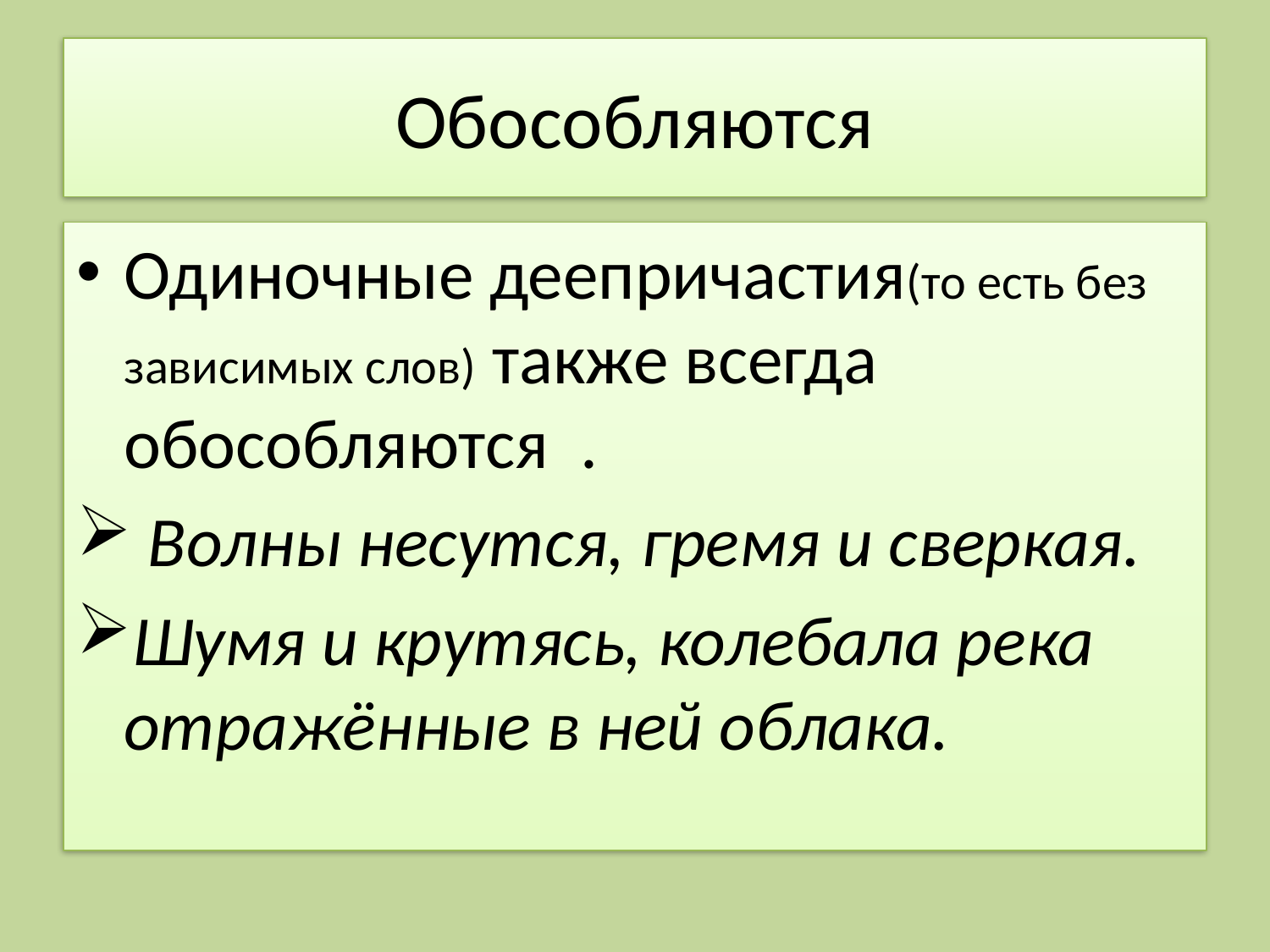

# Обособляются
Одиночные деепричастия(то есть без зависимых слов) также всегда обособляются  .
 Волны несутся, гремя и сверкая.
Шумя и крутясь, колебала река отражённые в ней облака.